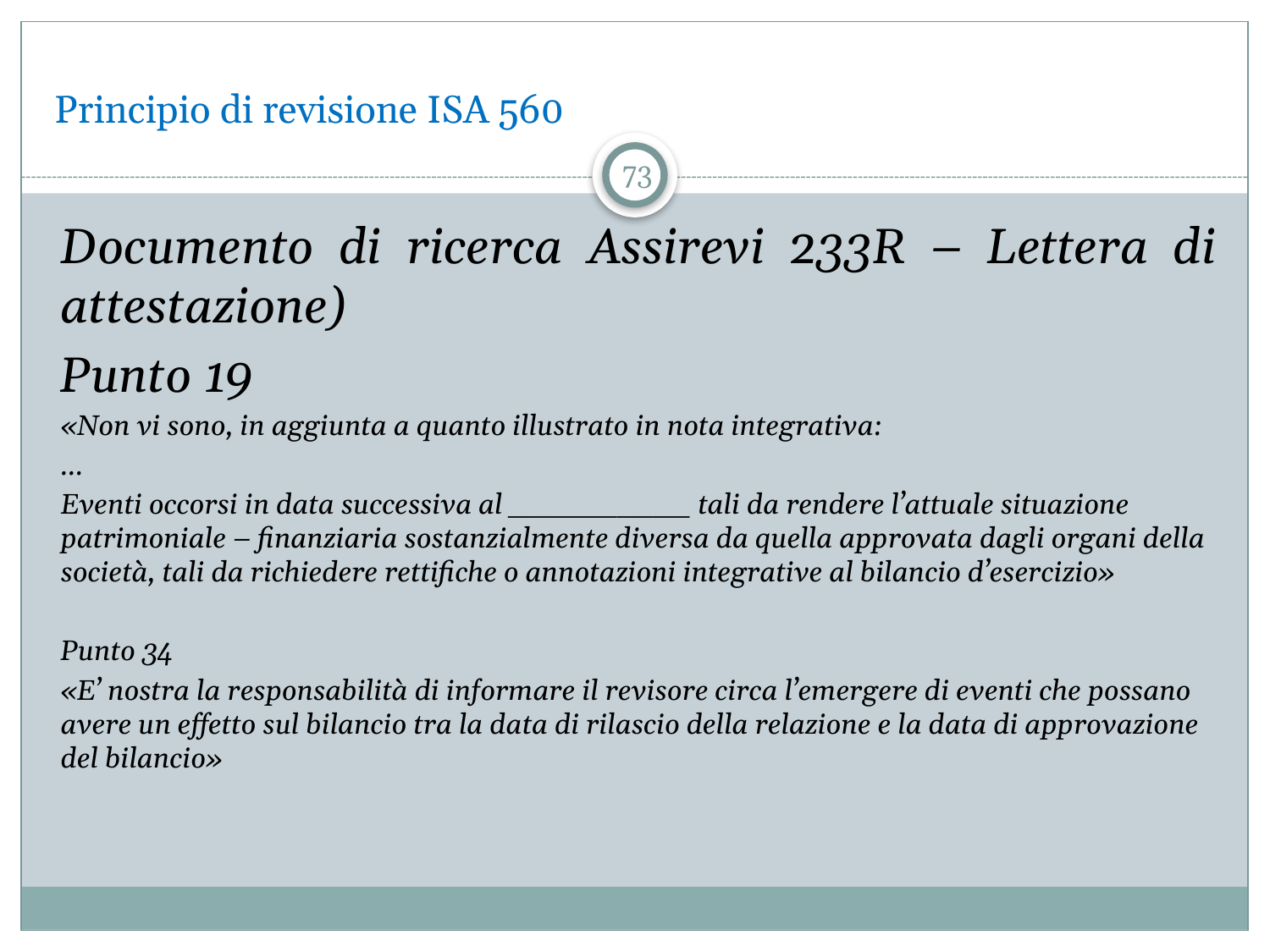

# Principio di revisione ISA 560
73
Documento di ricerca Assirevi 233R – Lettera di attestazione)
Punto 19
«Non vi sono, in aggiunta a quanto illustrato in nota integrativa:
…
Eventi occorsi in data successiva al __________ tali da rendere l’attuale situazione patrimoniale – finanziaria sostanzialmente diversa da quella approvata dagli organi della società, tali da richiedere rettifiche o annotazioni integrative al bilancio d’esercizio»

Punto 34
«E’ nostra la responsabilità di informare il revisore circa l’emergere di eventi che possano avere un effetto sul bilancio tra la data di rilascio della relazione e la data di approvazione del bilancio»